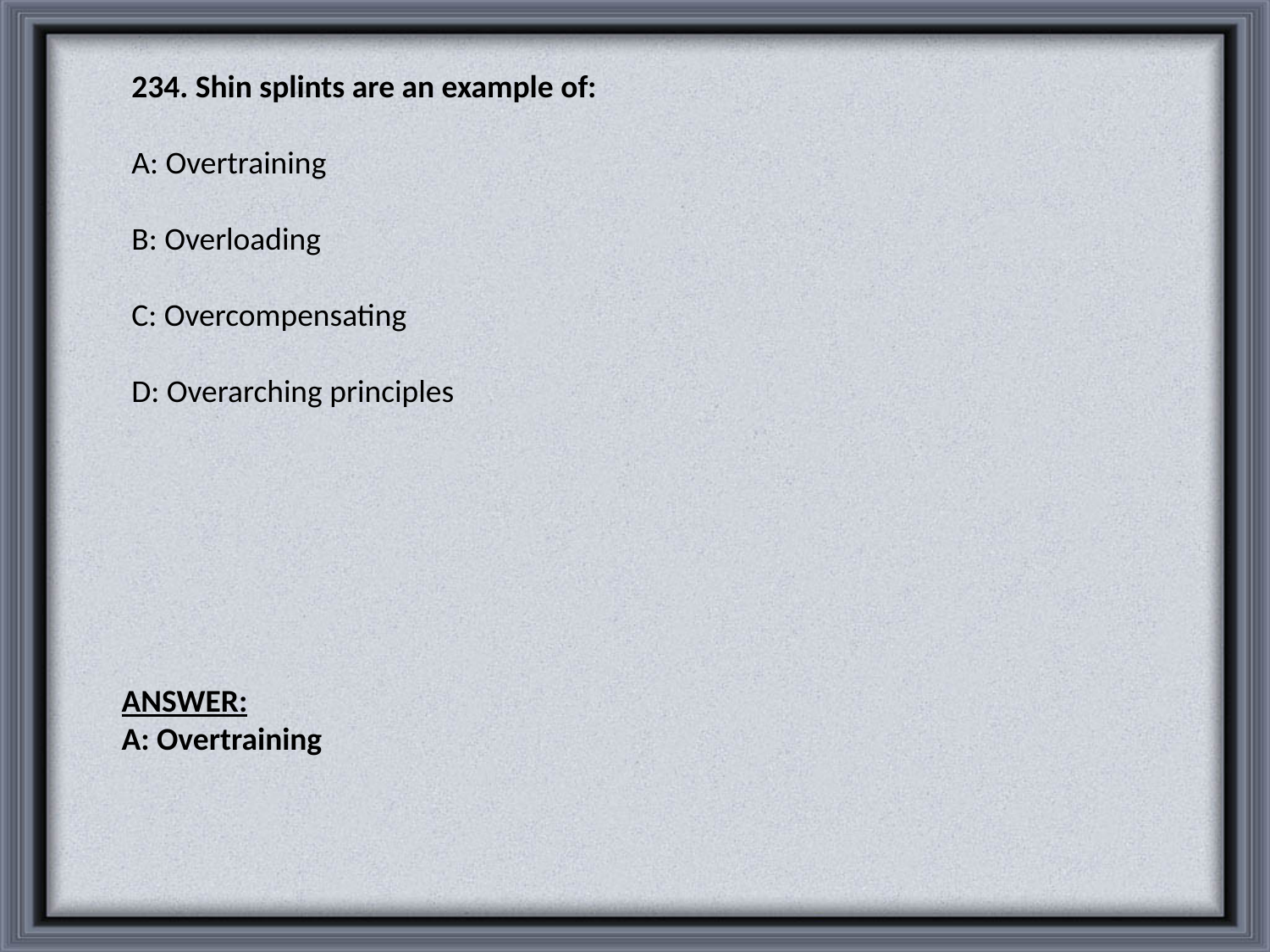

234. Shin splints are an example of:

A: Overtraining

B: Overloading

C: Overcompensating

D: Overarching principles

ANSWER:
A: Overtraining